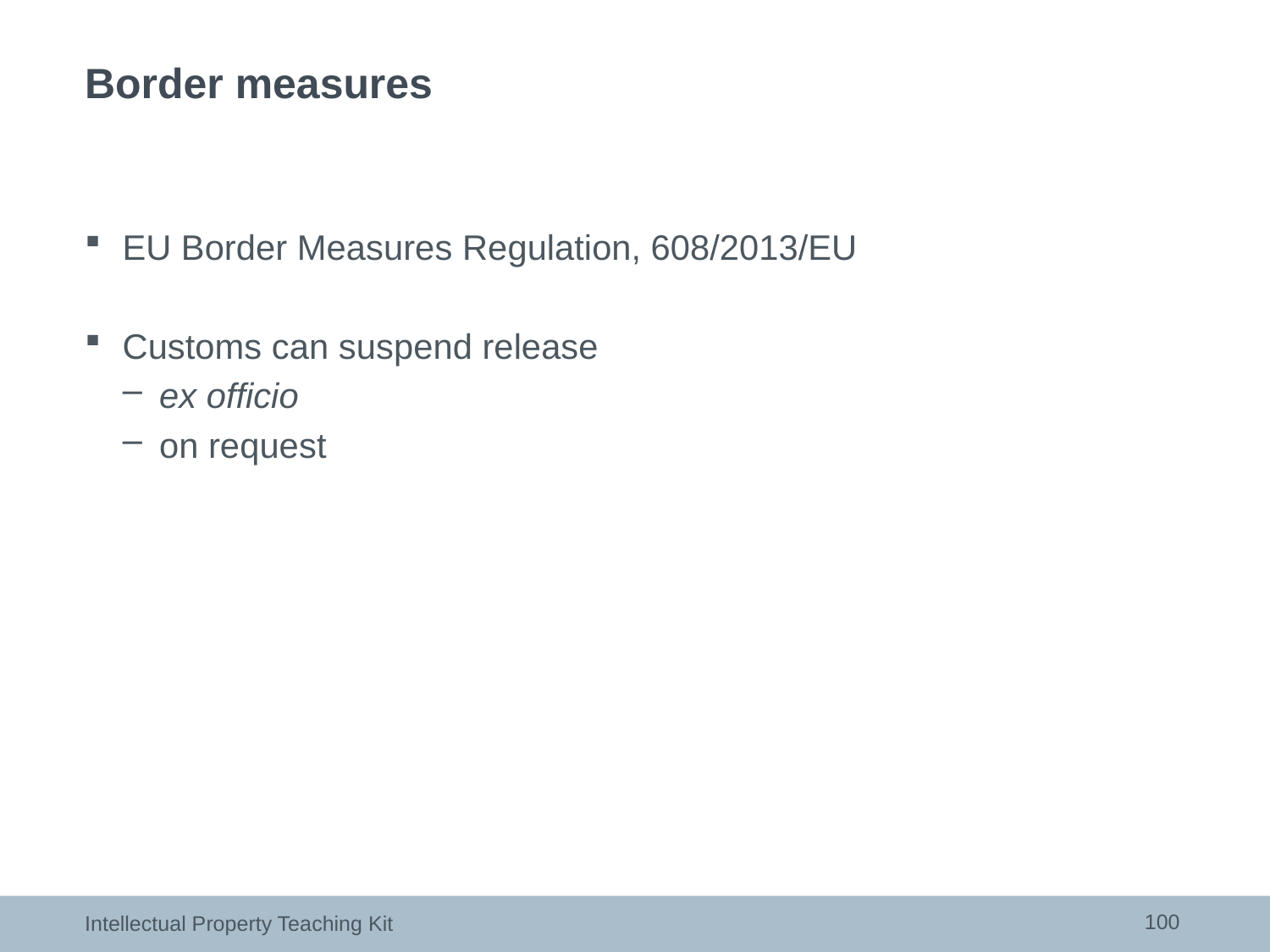

# Border measures
EU Border Measures Regulation, 608/2013/EU

Customs can suspend release
ex officio
on request

100
Intellectual Property Teaching Kit